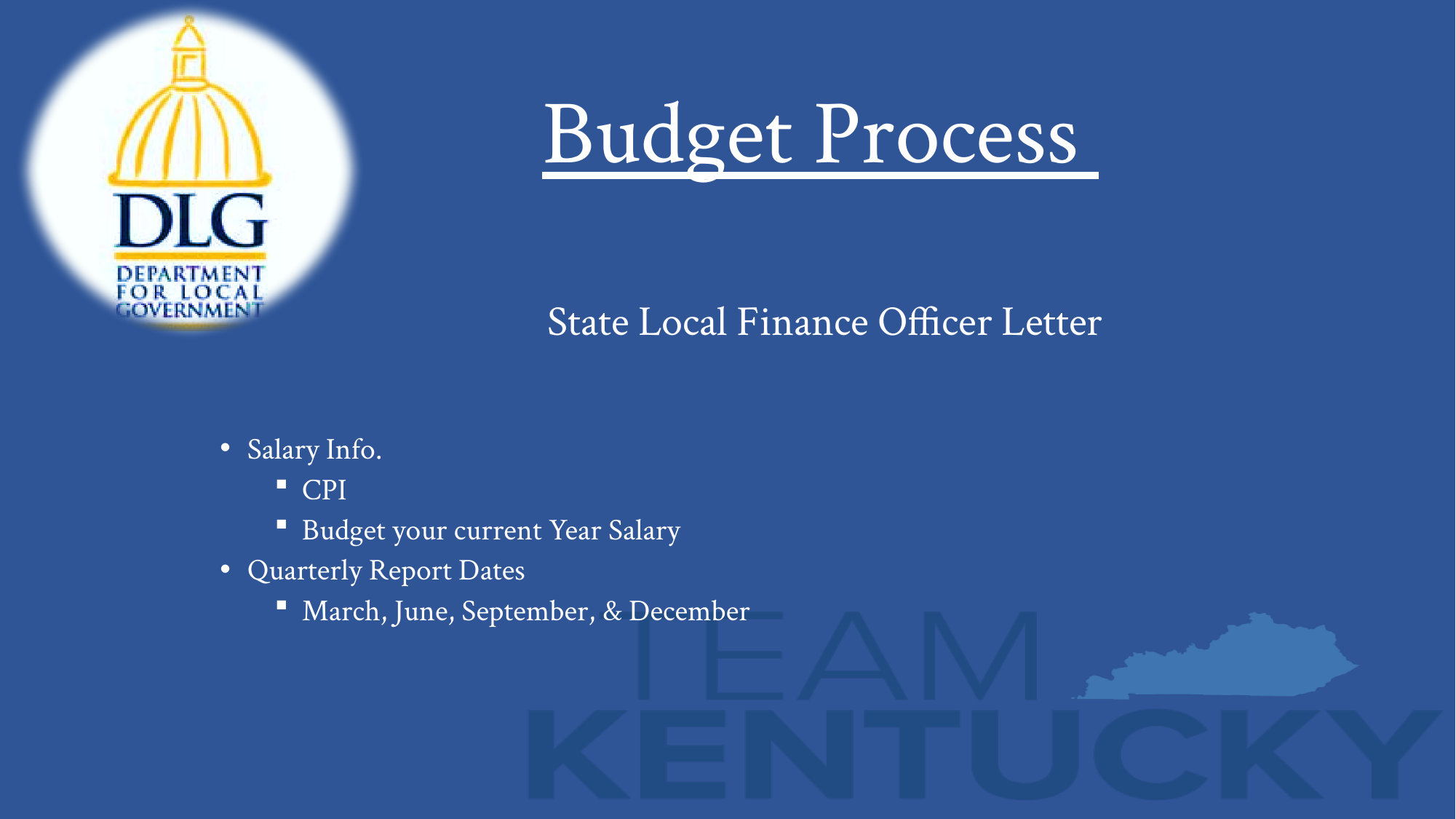

# Budget Process
				State Local Finance Officer Letter

Salary Info.
CPI
Budget your current Year Salary
Quarterly Report Dates
March, June, September, & December